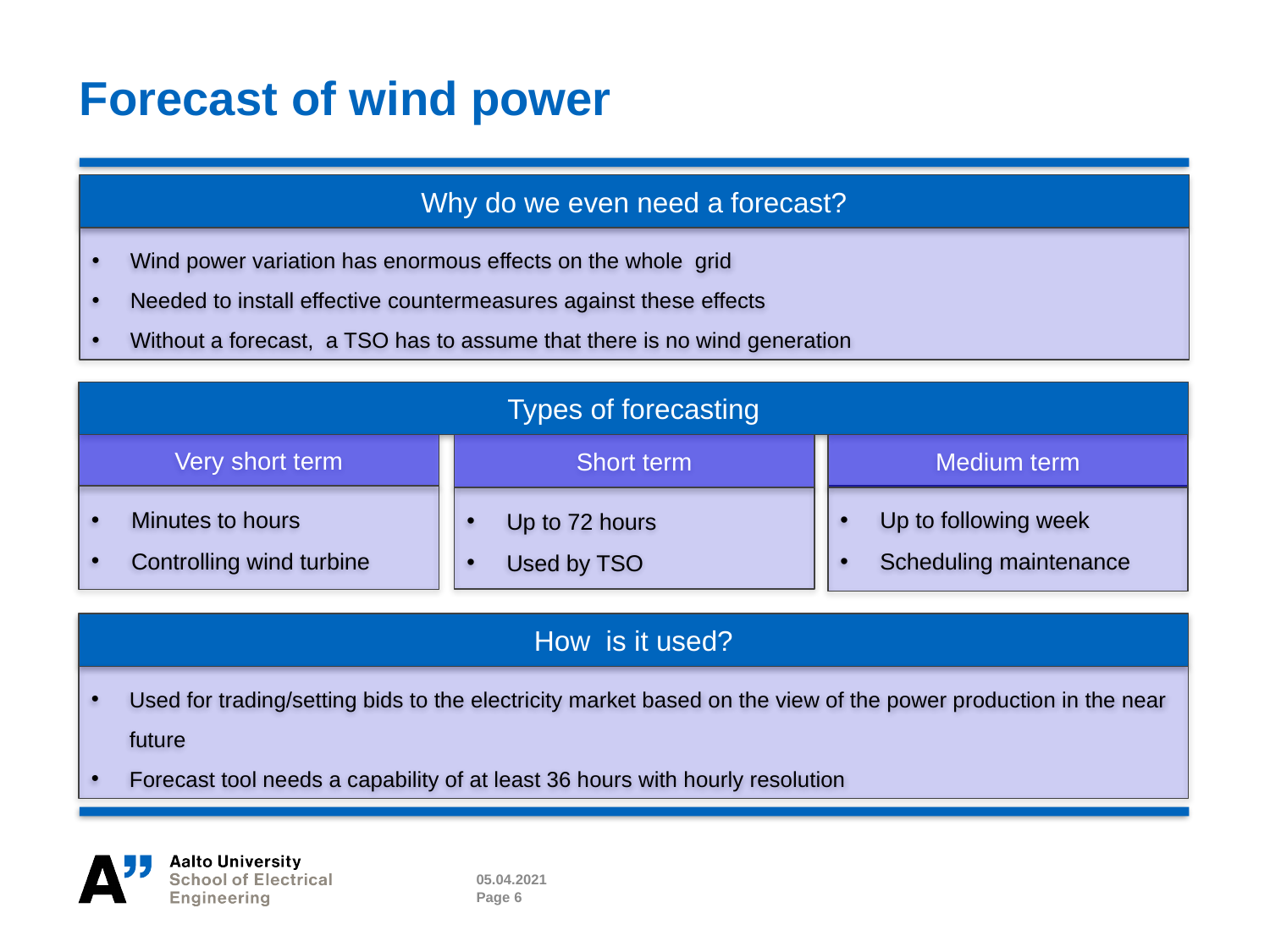

# Forecast of wind power
Why do we even need a forecast?
Wind power variation has enormous effects on the whole  grid
Needed to install effective countermeasures against these effects
Without a forecast,  a TSO has to assume that there is no wind generation

Types of forecasting
Very short term
Short term
Medium term
Minutes to hours
Controlling wind turbine
Up to following week
Scheduling maintenance
Up to 72 hours
Used by TSO
How  is it used?
Used for trading/setting bids to the electricity market based on the view of the power production in the near future
Forecast tool needs a capability of at least 36 hours with hourly resolution

05.04.2021
Page 6